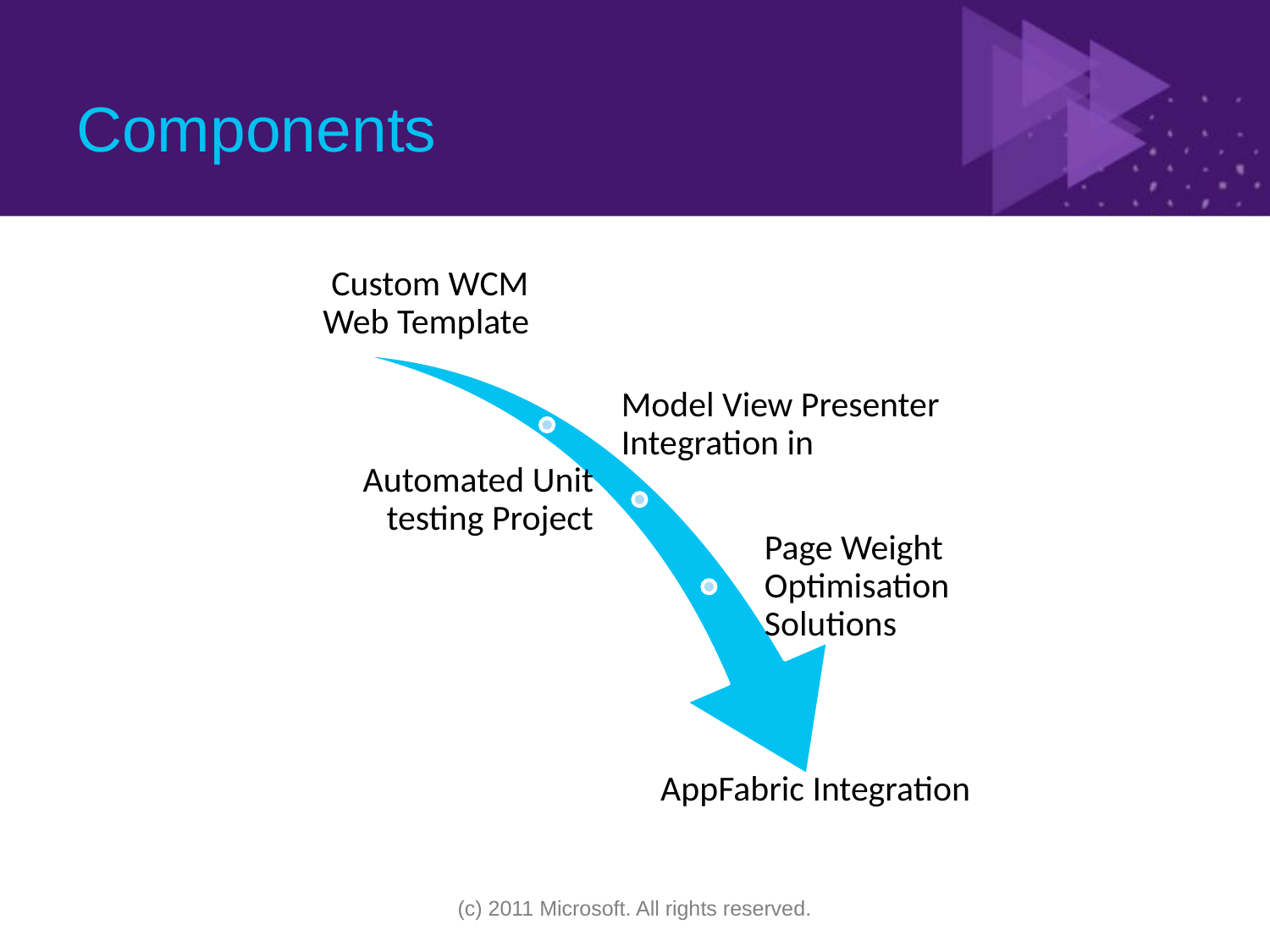

# Components
Custom WCM Web Template
Model View Presenter Integration in
Automated Unit testing Project
Page Weight Optimisation Solutions
AppFabric Integration
(c) 2011 Microsoft. All rights reserved.